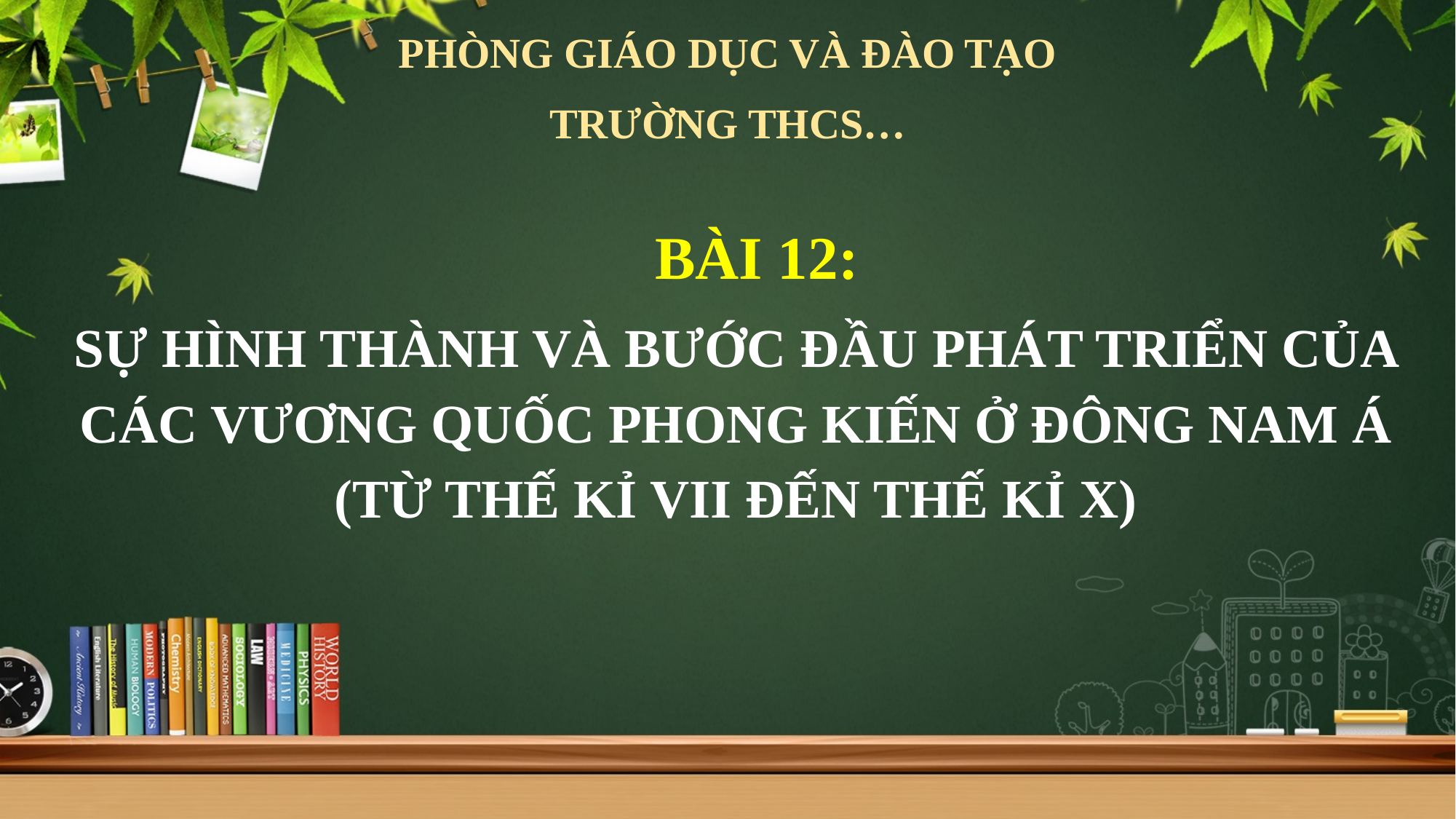

PHÒNG GIÁO DỤC VÀ ĐÀO TẠO
TRƯỜNG THCS…
BÀI 12:
SỰ HÌNH THÀNH VÀ BƯỚC ĐẦU PHÁT TRIỂN CỦA CÁC VƯƠNG QUỐC PHONG KIẾN Ở ĐÔNG NAM Á (TỪ THẾ KỈ VII ĐẾN THẾ KỈ X)